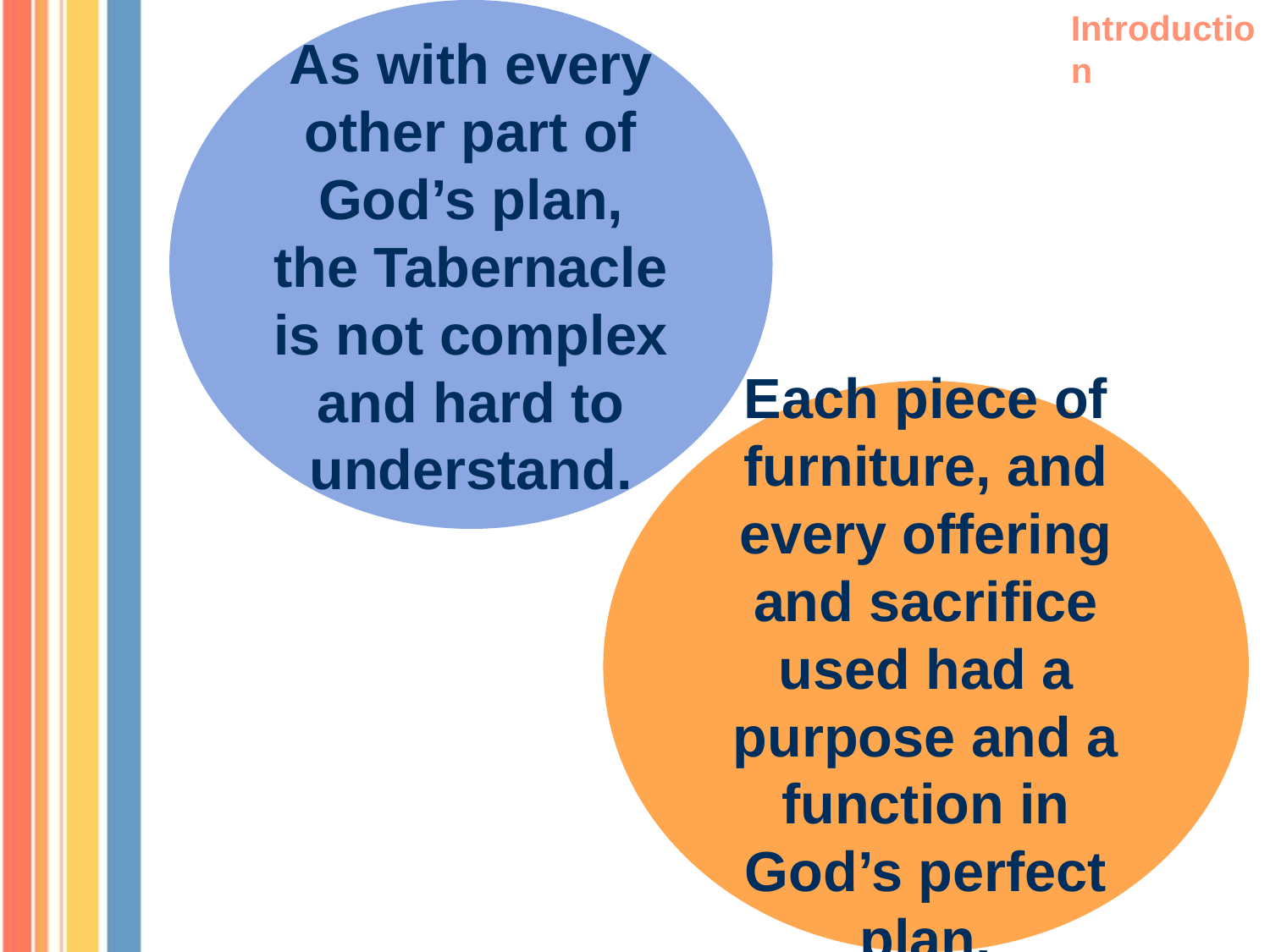

As with every other part of God’s plan, the Tabernacle is not complex and hard to understand.
Introduction
Each piece of furniture, and every offering and sacrifice used had a purpose and a function in God’s perfect plan.